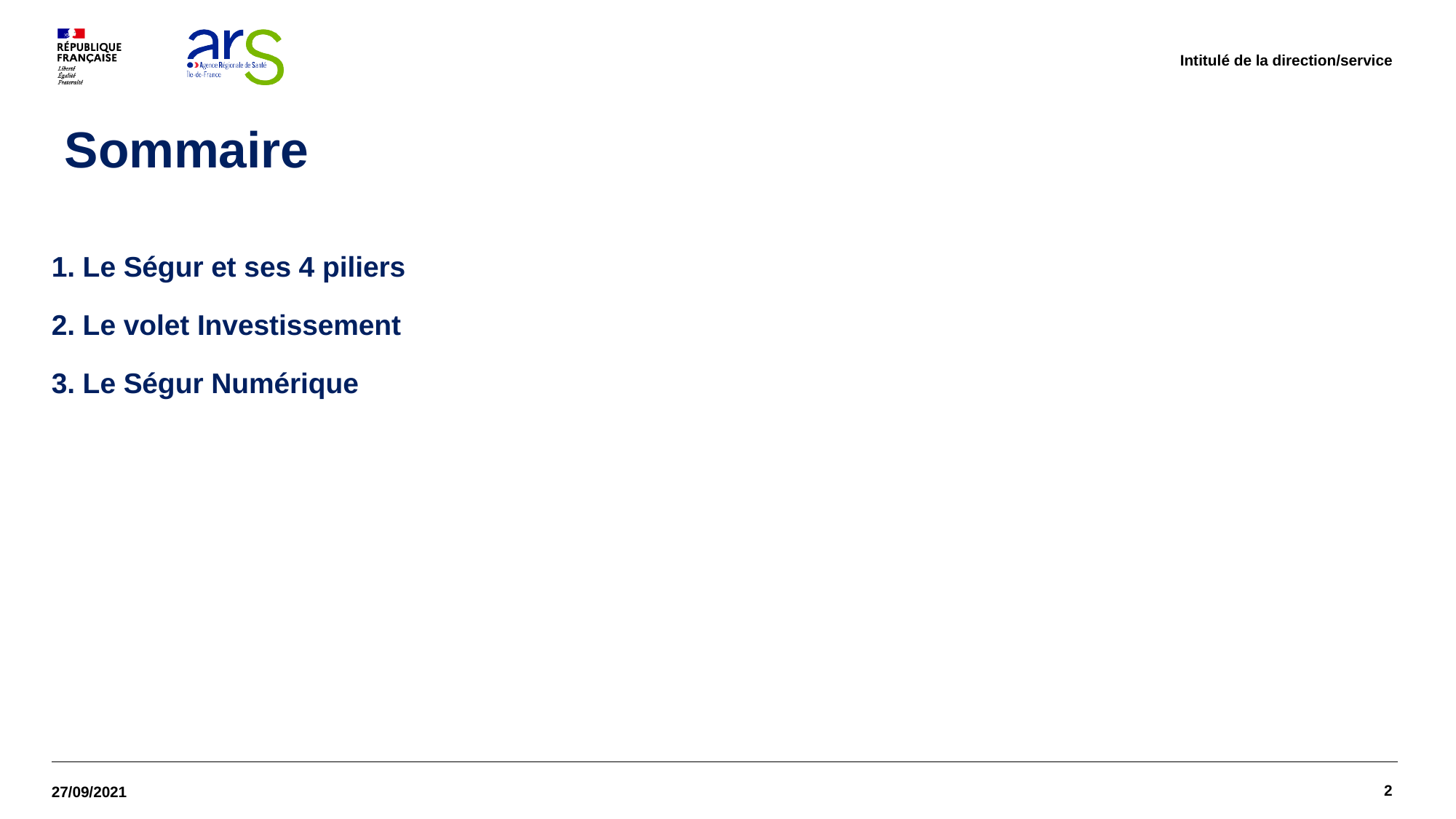

Intitulé de la direction/service
# Sommaire
 Le Ségur et ses 4 piliers
 Le volet Investissement
 Le Ségur Numérique

2
27/09/2021